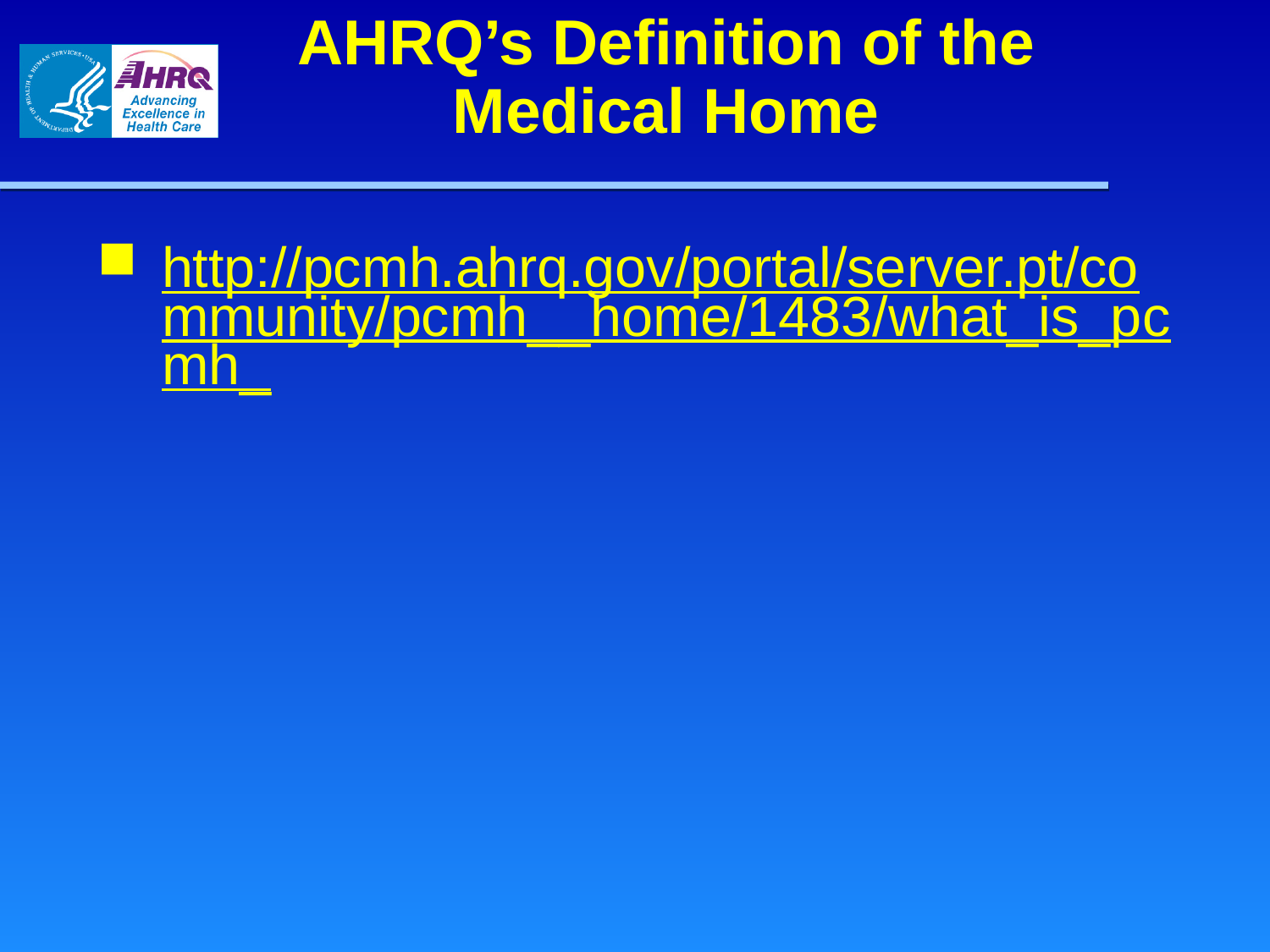

# AHRQ’s Definition of the Medical Home
http://pcmh.ahrq.gov/portal/server.pt/community/pcmh__home/1483/what_is_pcmh_